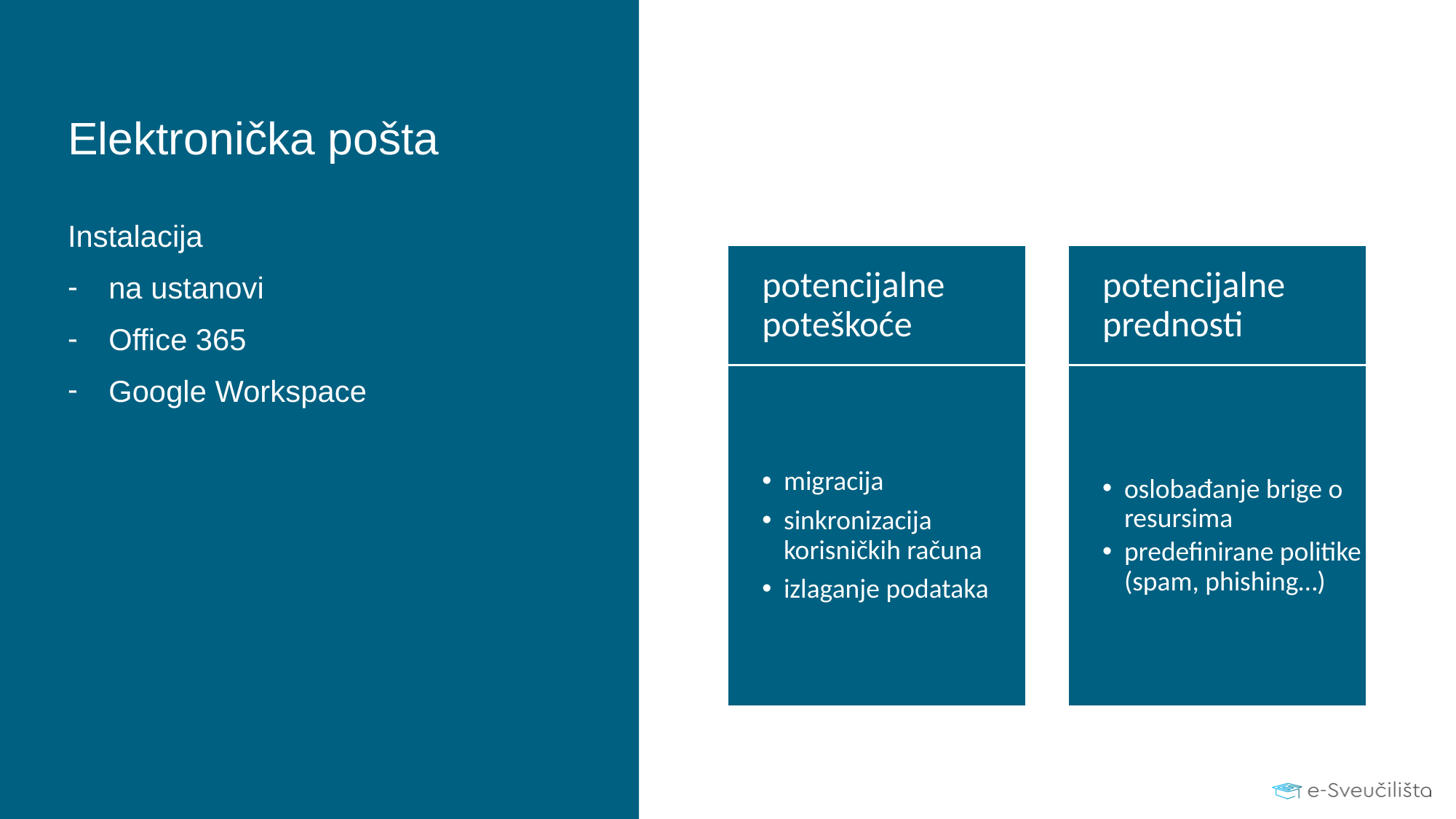

# Elektronička pošta
Instalacija
na ustanovi
Office 365
Google Workspace

potencijalne poteškoće

potencijalne prednosti

migracija
sinkronizacija korisničkih računa
izlaganje podataka

oslobađanje brige o resursima
predefinirane politike (spam, phishing…)